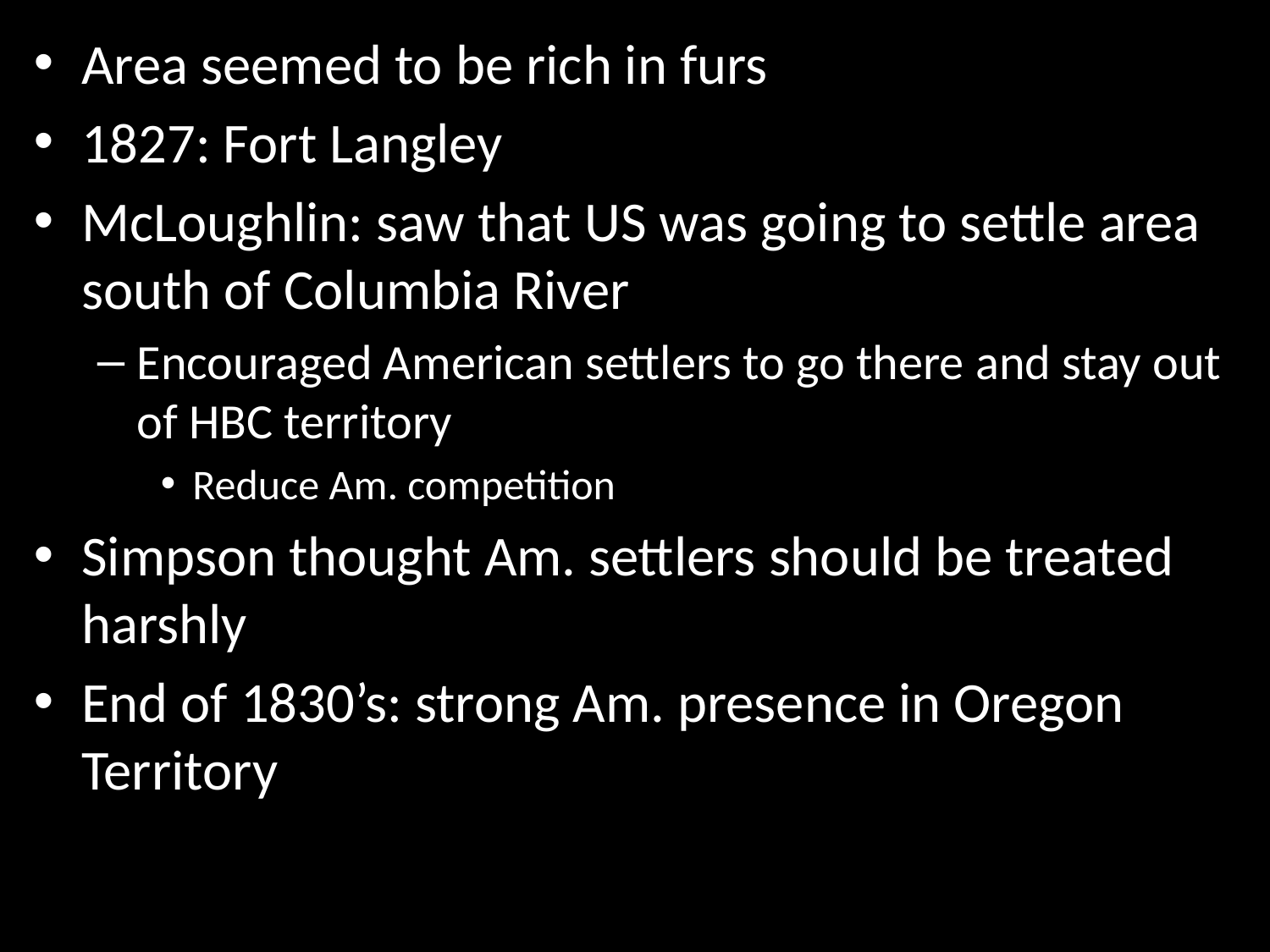

Area seemed to be rich in furs
1827: Fort Langley
McLoughlin: saw that US was going to settle area south of Columbia River
Encouraged American settlers to go there and stay out of HBC territory
Reduce Am. competition
Simpson thought Am. settlers should be treated harshly
End of 1830’s: strong Am. presence in Oregon Territory